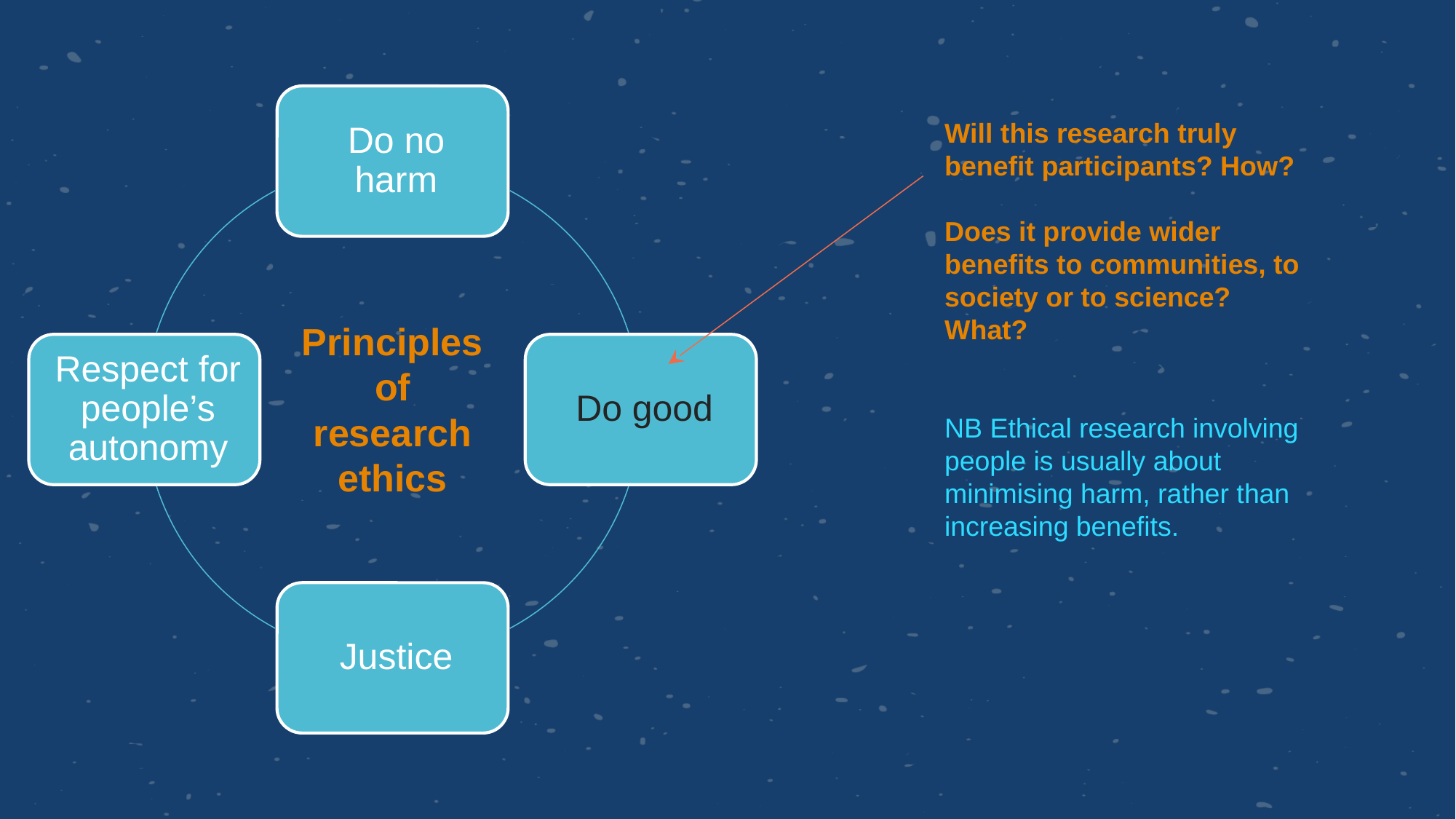

Do no harm
Do good
Justice
Respect for people’s autonomy
Will this research truly benefit participants? How?

Does it provide wider benefits to communities, to society or to science? What?

NB Ethical research involving people is usually about minimising harm, rather than increasing benefits.
Principles of research ethics